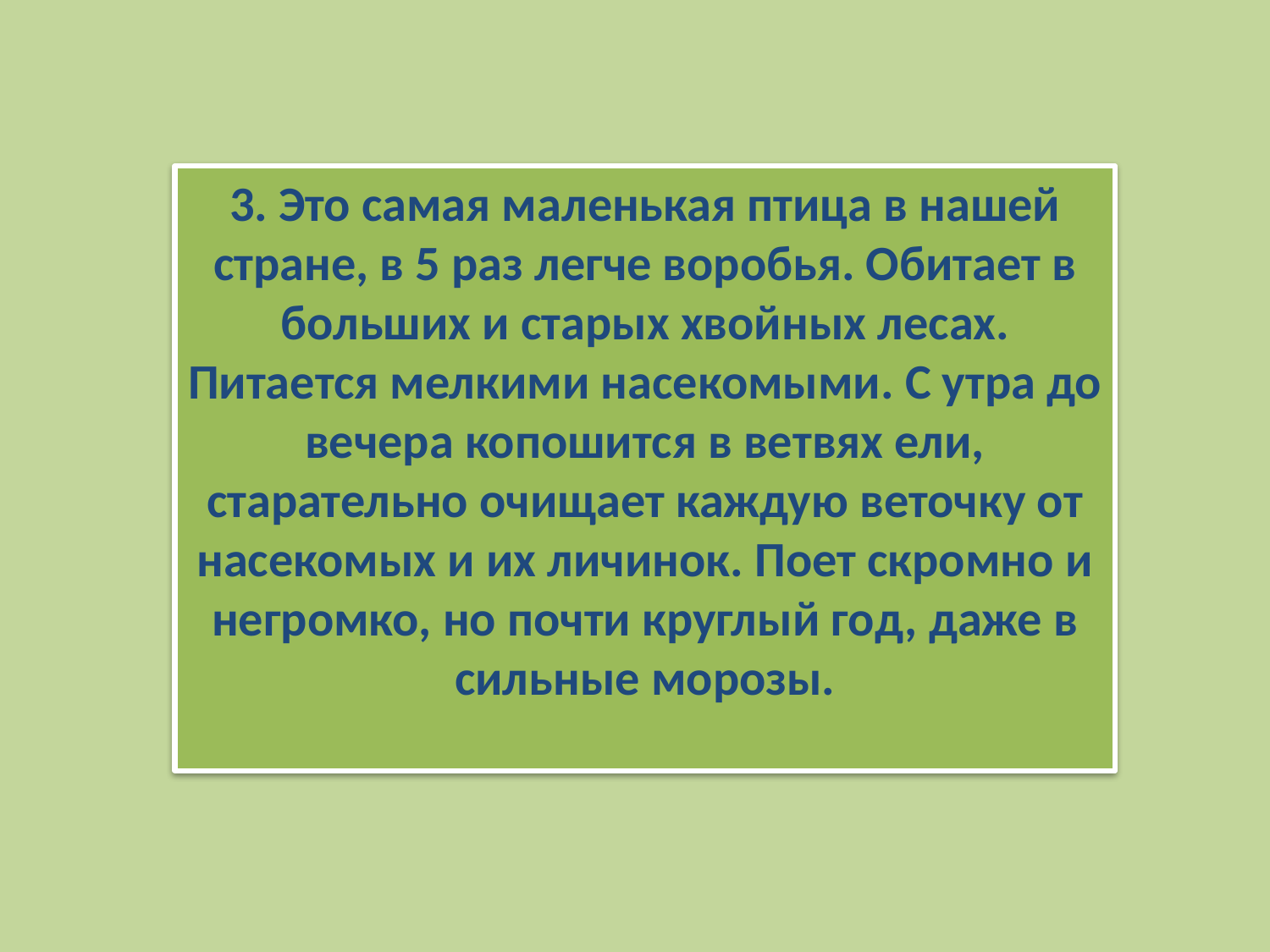

3. Это самая маленькая птица в нашей стране, в 5 раз легче воробья. Обитает в больших и старых хвойных лесах. Питается мелкими насекомыми. С утра до вечера копошится в ветвях ели, старательно очищает каждую веточку от насекомых и их личинок. Поет скромно и негромко, но почти круглый год, даже в сильные морозы.